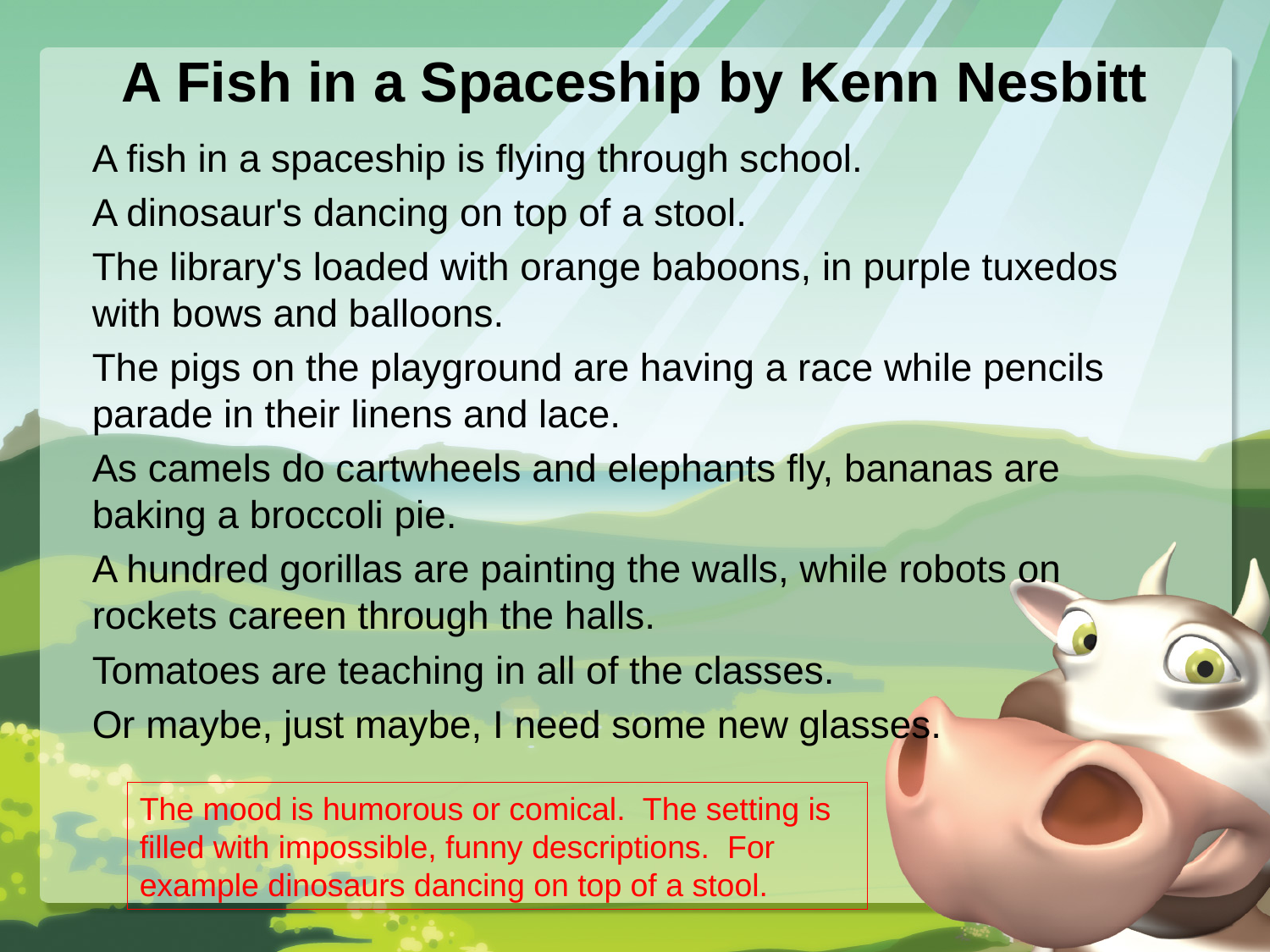

# A Fish in a Spaceship by Kenn Nesbitt
A fish in a spaceship is flying through school.
A dinosaur's dancing on top of a stool.
The library's loaded with orange baboons, in purple tuxedos with bows and balloons.
The pigs on the playground are having a race while pencils parade in their linens and lace.
As camels do cartwheels and elephants fly, bananas are baking a broccoli pie.
A hundred gorillas are painting the walls, while robots on rockets careen through the halls.
Tomatoes are teaching in all of the classes.
Or maybe, just maybe, I need some new glasses.
The mood is humorous or comical.  The setting is filled with impossible, funny descriptions.  For example dinosaurs dancing on top of a stool.